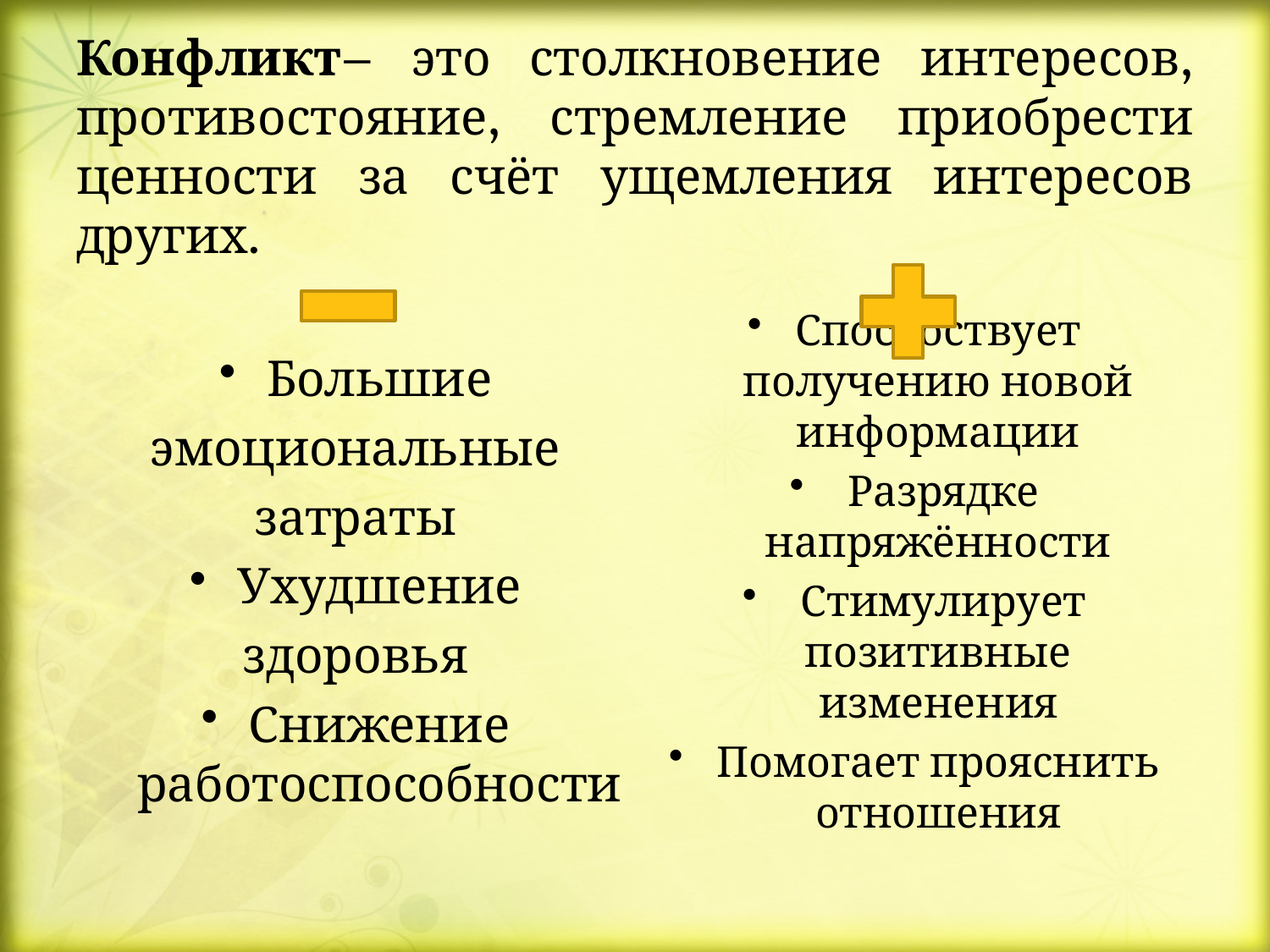

# Конфликт– это столкновение интересов, противостояние, стремление приобрести ценности за счёт ущемления интересов других.

Большие
эмоциональные
затраты
Ухудшение
здоровья
Снижение работоспособности

Способствует получению новой информации
 Разрядке напряжённости
 Стимулирует позитивные изменения
Помогает прояснить отношения